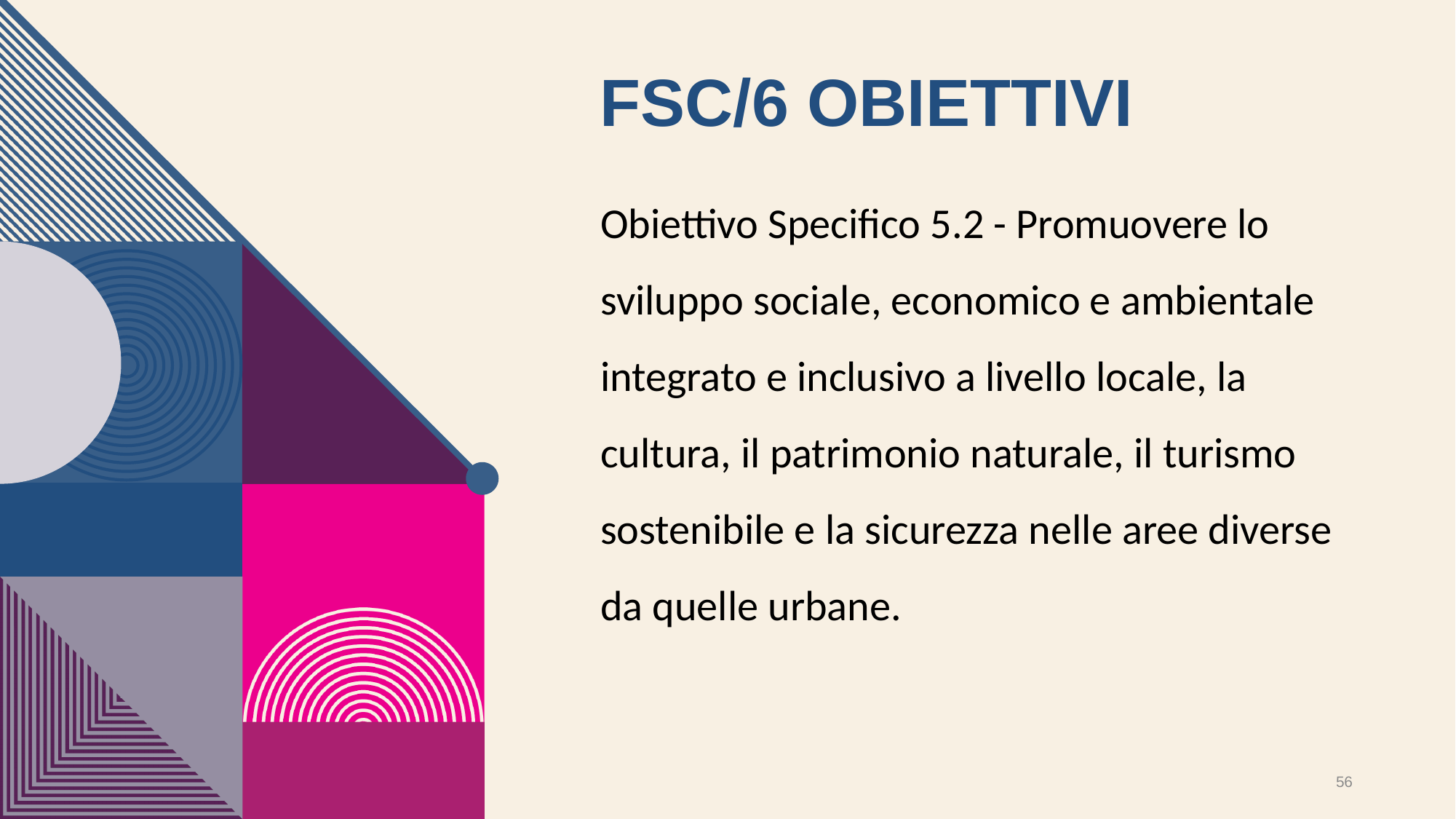

# Fsc/6 obiettivi
Obiettivo Specifico 5.2 - Promuovere lo sviluppo sociale, economico e ambientale integrato e inclusivo a livello locale, la cultura, il patrimonio naturale, il turismo sostenibile e la sicurezza nelle aree diverse da quelle urbane.

56